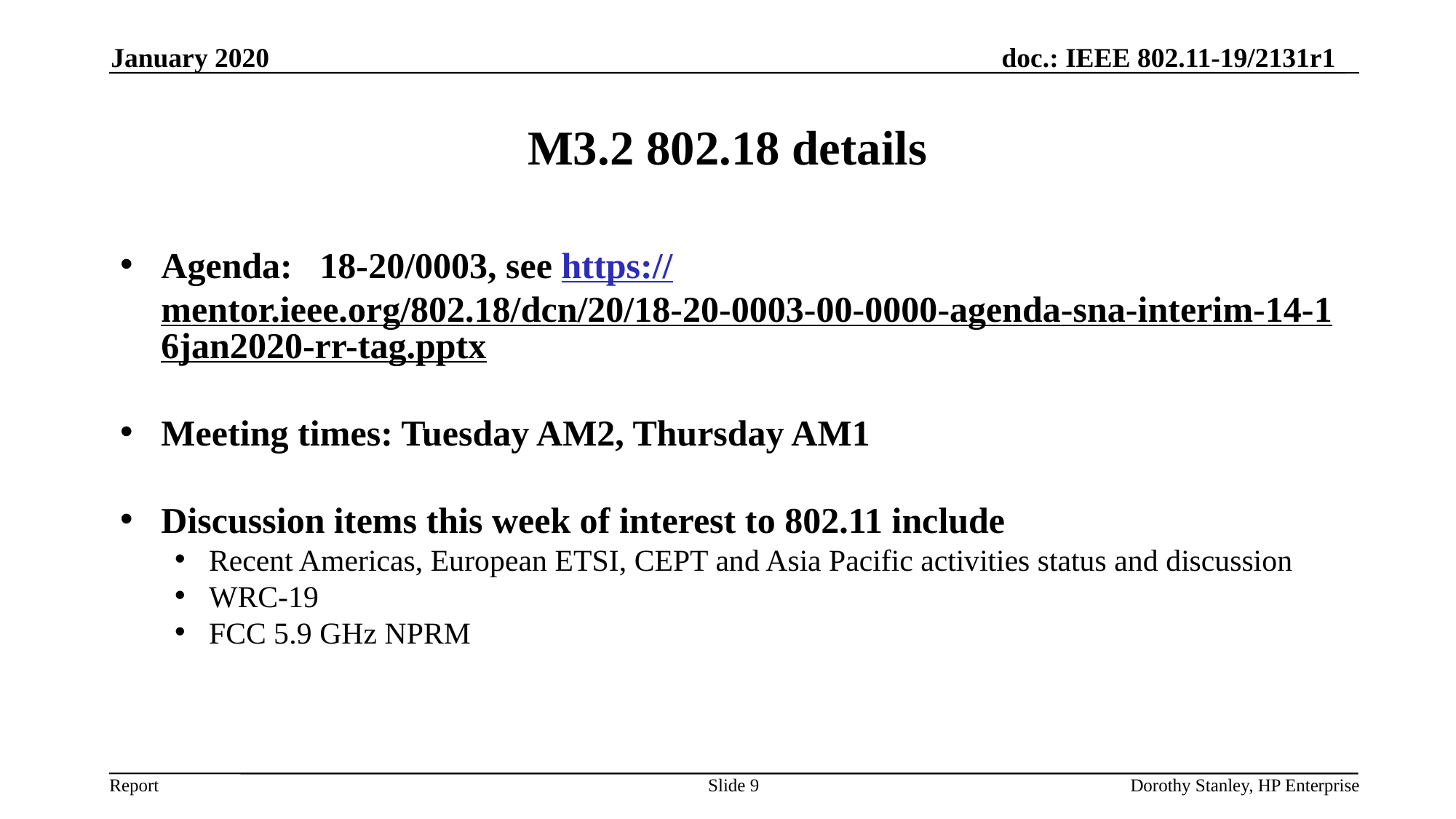

January 2020
# M3.2 802.18 details
Agenda:   18-20/0003, see https://mentor.ieee.org/802.18/dcn/20/18-20-0003-00-0000-agenda-sna-interim-14-16jan2020-rr-tag.pptx
Meeting times: Tuesday AM2, Thursday AM1

Discussion items this week of interest to 802.11 include
Recent Americas, European ETSI, CEPT and Asia Pacific activities status and discussion
WRC-19
FCC 5.9 GHz NPRM

Slide 9
Dorothy Stanley, HP Enterprise